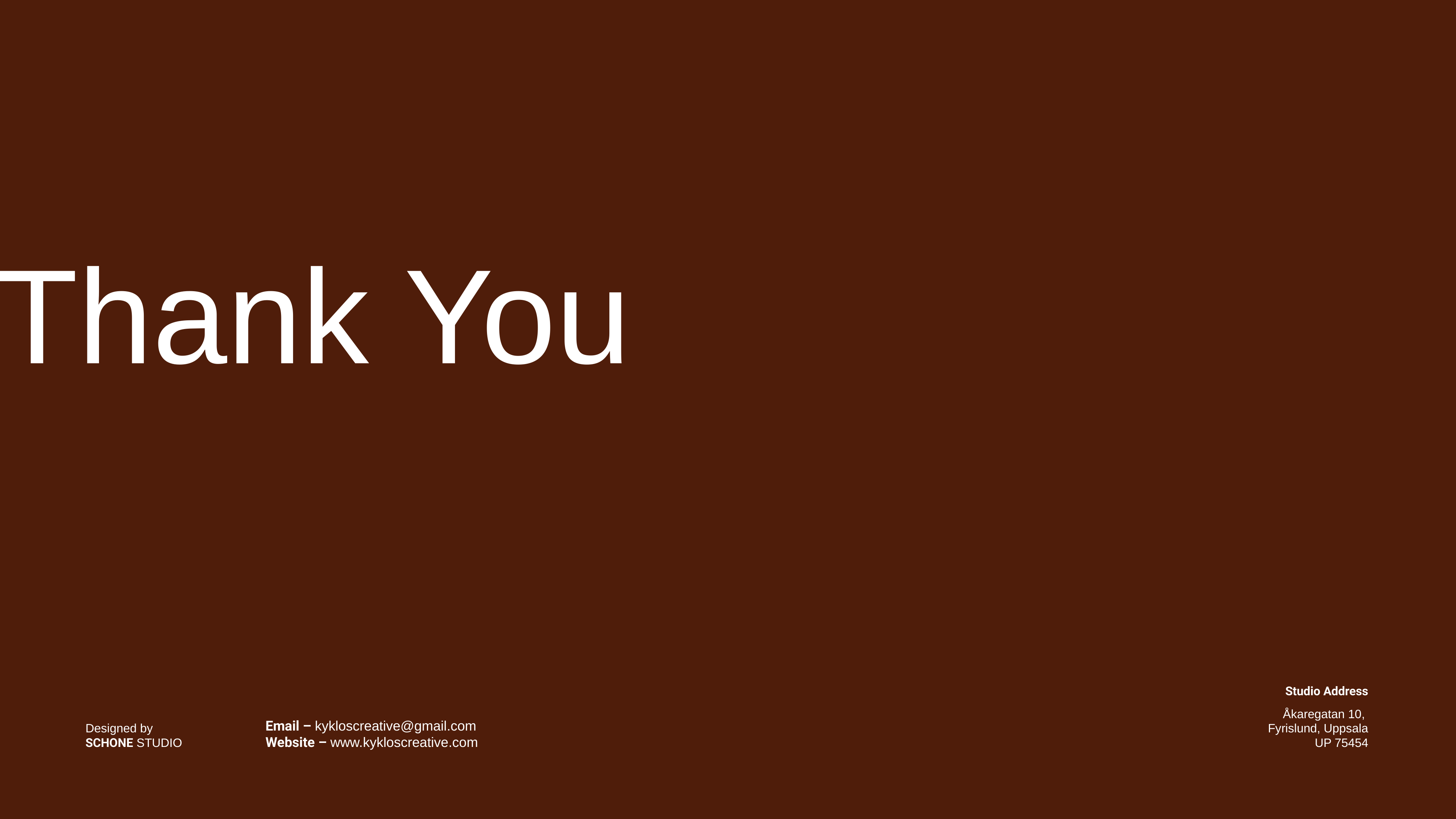

Thank You
Studio Address
Åkaregatan 10,
Fyrislund, Uppsala
UP 75454
Email – kykloscreative@gmail.com
Website – www.kykloscreative.com
Designed by
SCHONE STUDIO